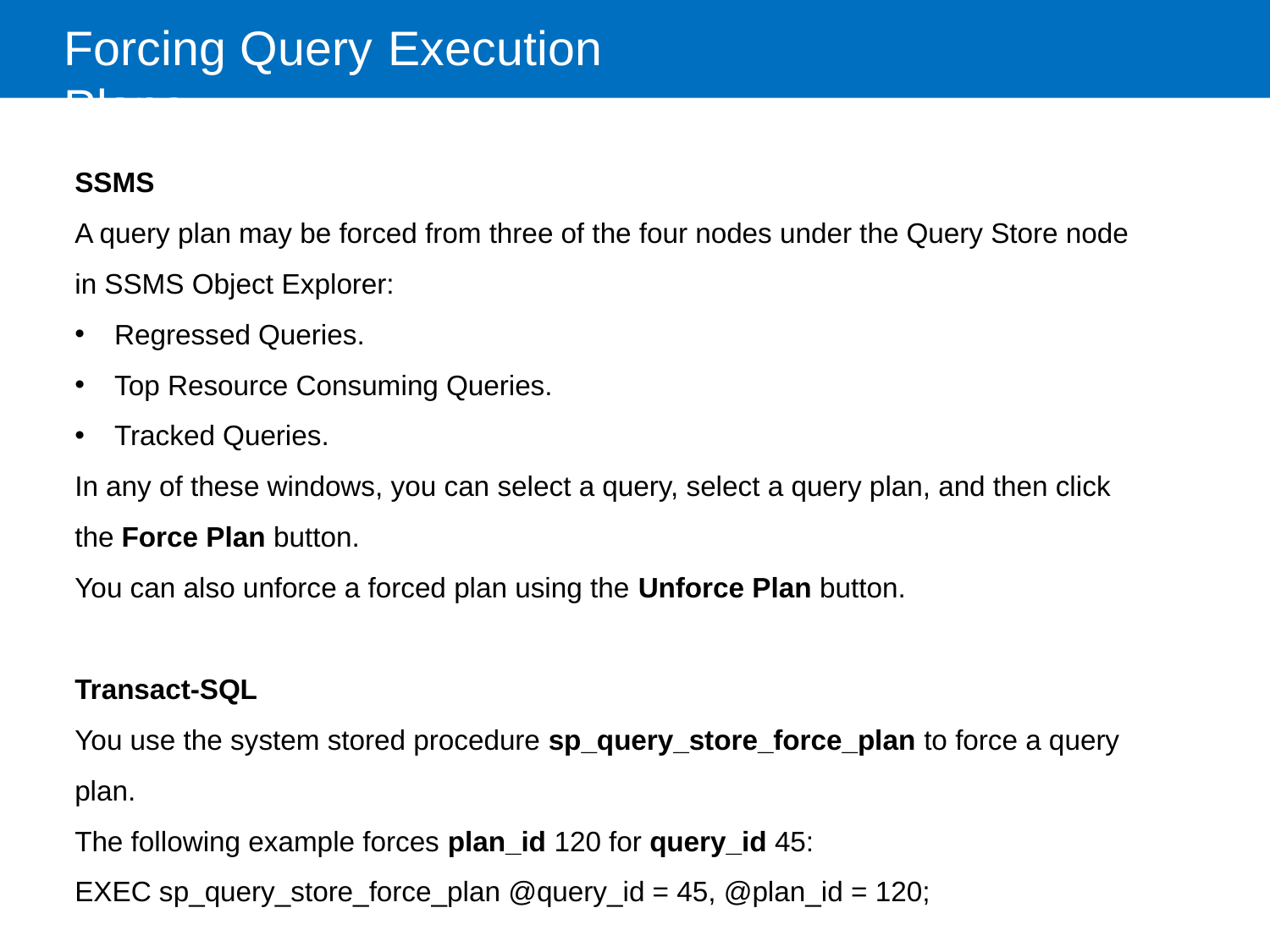

# Forcing Query Execution Plans
SSMS
A query plan may be forced from three of the four nodes under the Query Store node in SSMS Object Explorer:
Regressed Queries.
Top Resource Consuming Queries.
Tracked Queries.
In any of these windows, you can select a query, select a query plan, and then click the Force Plan button.
You can also unforce a forced plan using the Unforce Plan button.

Transact-SQL
You use the system stored procedure sp_query_store_force_plan to force a query plan.
The following example forces plan_id 120 for query_id 45:
EXEC sp_query_store_force_plan @query_id = 45, @plan_id = 120;